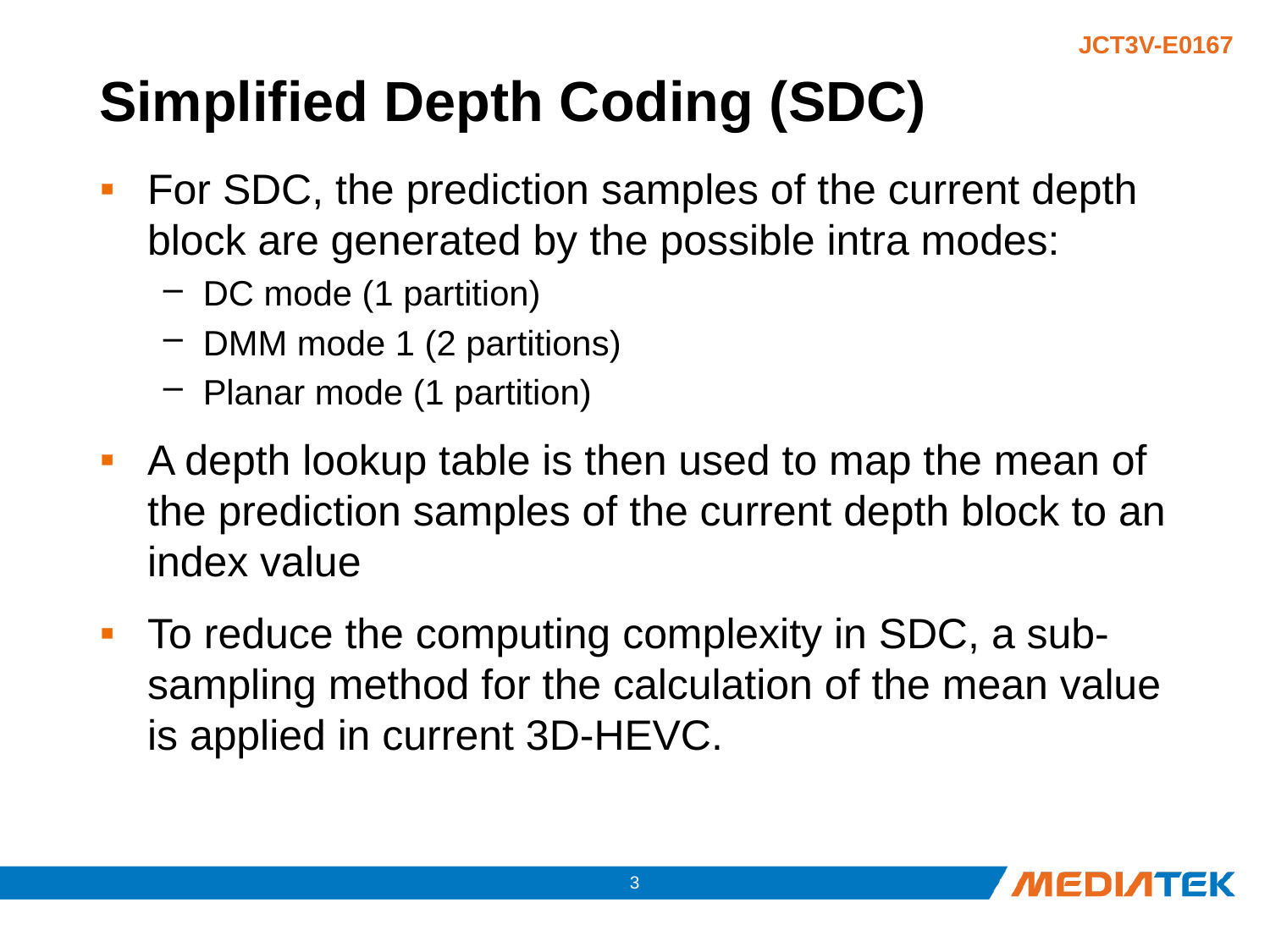

# Simplified Depth Coding (SDC)
For SDC, the prediction samples of the current depth block are generated by the possible intra modes:
DC mode (1 partition)
DMM mode 1 (2 partitions)
Planar mode (1 partition)
A depth lookup table is then used to map the mean of the prediction samples of the current depth block to an index value
To reduce the computing complexity in SDC, a sub-sampling method for the calculation of the mean value is applied in current 3D-HEVC.

3